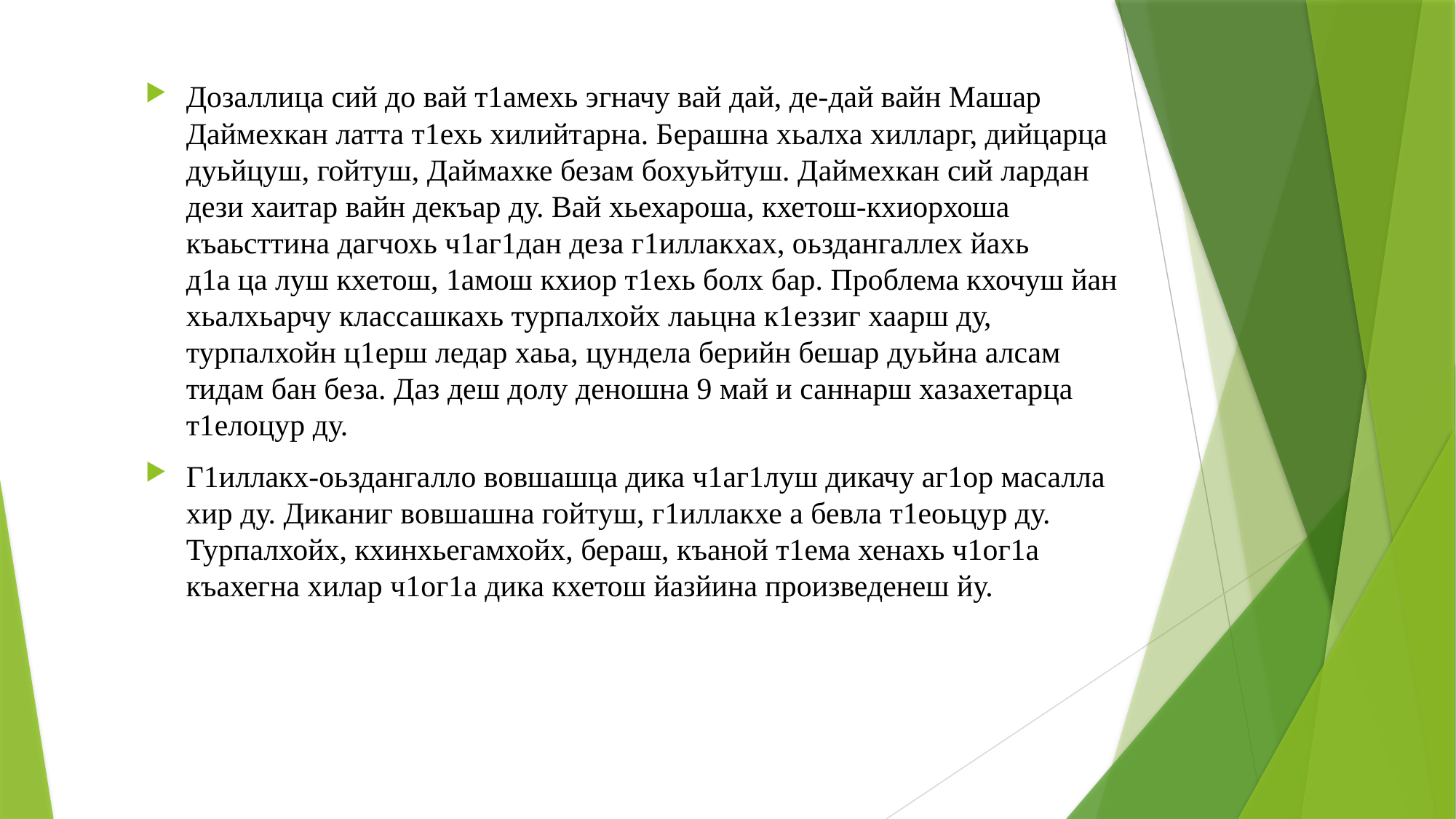

Дозаллица сий до вай т1амехь эгначу вай дай, де-дай вайн Машар  Даймехкан латта т1ехь хилийтарна. Берашна хьалха хилларг, дийцарца дуьйцуш, гойтуш, Даймахке безам бохуьйтуш. Даймехкан сий лардан дези хаитар вайн декъар ду. Вай хьехароша, кхетош-кхиорхоша къаьсттина дагчохь ч1аг1дан деза г1иллакхах, оьздангаллех йахь               д1а ца луш кхетош, 1амош кхиор т1ехь болх бар. Проблема кхочуш йан хьалхьарчу классашкахь турпалхойх лаьцна к1еззиг хаарш ду, турпалхойн ц1ерш ледар хаьа, цундела берийн бешар дуьйна алсам тидам бан беза. Даз деш долу деношна 9 май и саннарш хазахетарца т1елоцур ду.
Г1иллакх-оьздангалло вовшашца дика ч1аг1луш дикачу аг1ор масалла хир ду. Диканиг вовшашна гойтуш, г1иллакхе а бевла т1еоьцур ду. Турпалхойх, кхинхьегамхойх, бераш, къаной т1ема хенахь ч1ог1а къахегна хилар ч1ог1а дика кхетош йазйина произведенеш йу.